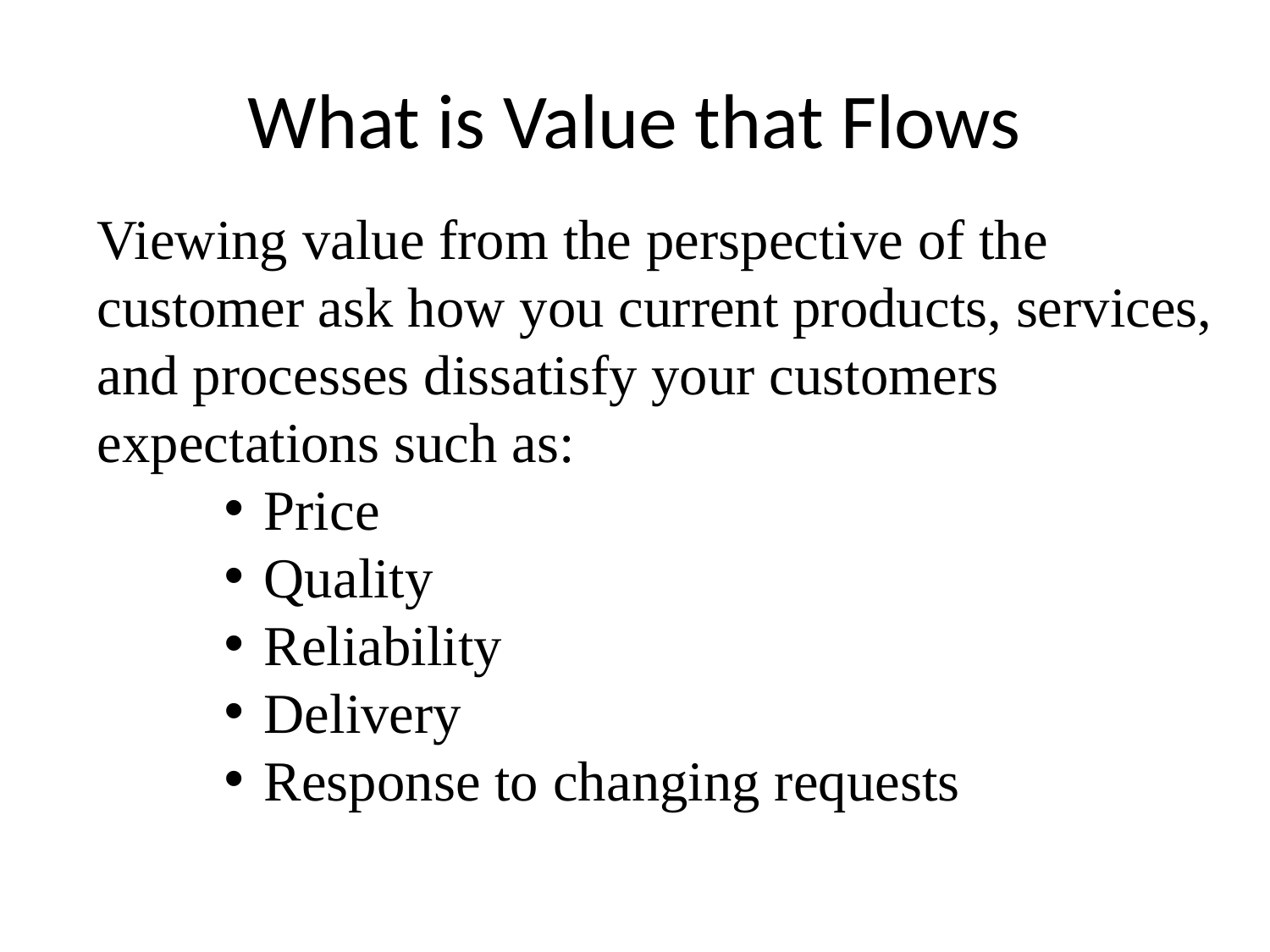

# What is Value that Flows
Viewing value from the perspective of the customer ask how you current products, services, and processes dissatisfy your customers expectations such as:
Price
Quality
Reliability
Delivery
Response to changing requests